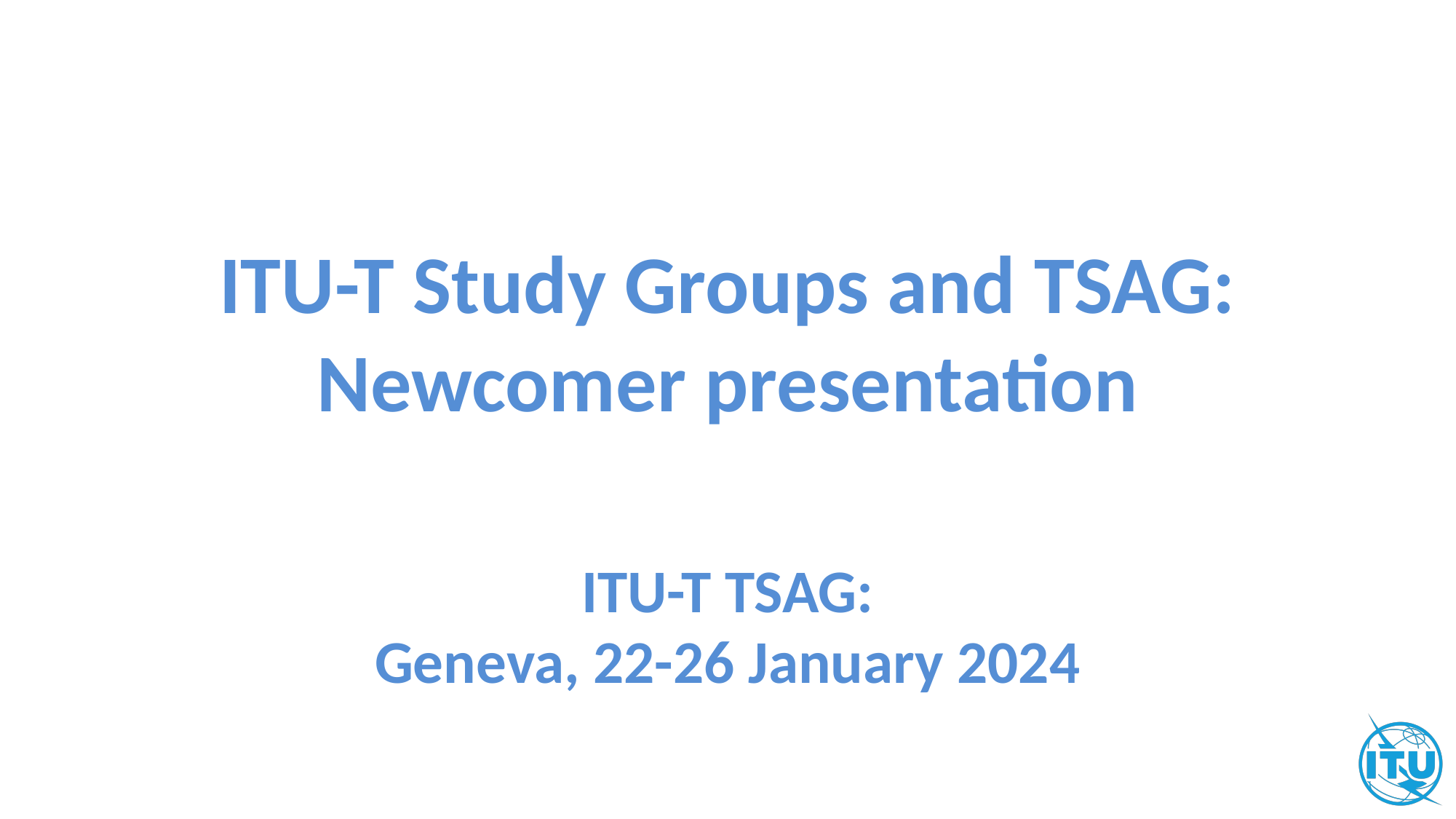

ITU-T Study Groups and TSAG:
Newcomer presentation
ITU-T TSAG:
Geneva, 22-26 January 2024